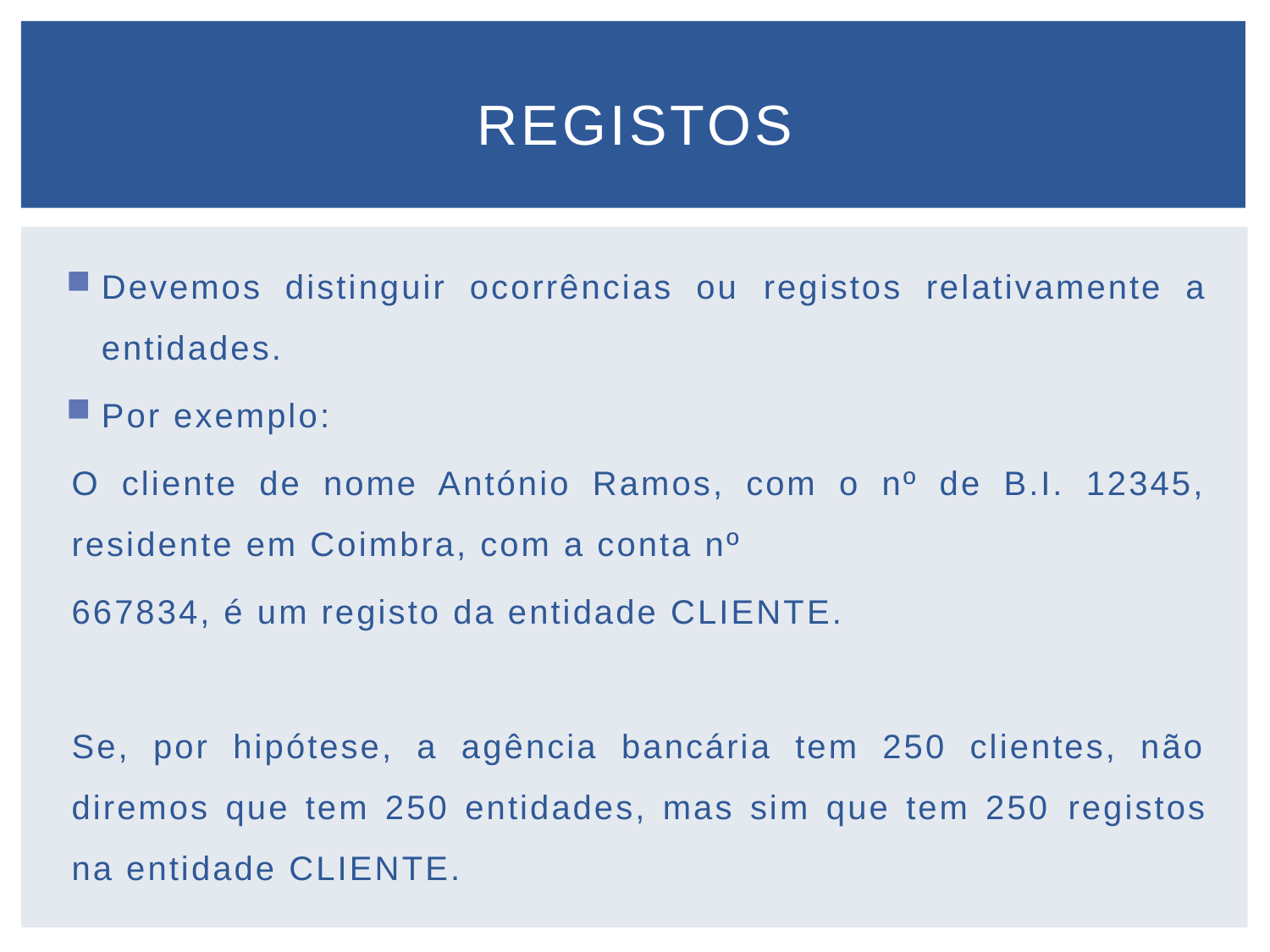

# registos
Devemos distinguir ocorrências ou registos relativamente a entidades.
Por exemplo:
O cliente de nome António Ramos, com o nº de B.I. 12345, residente em Coimbra, com a conta nº
667834, é um registo da entidade CLIENTE.

Se, por hipótese, a agência bancária tem 250 clientes, não diremos que tem 250 entidades, mas sim que tem 250 registos na entidade CLIENTE.